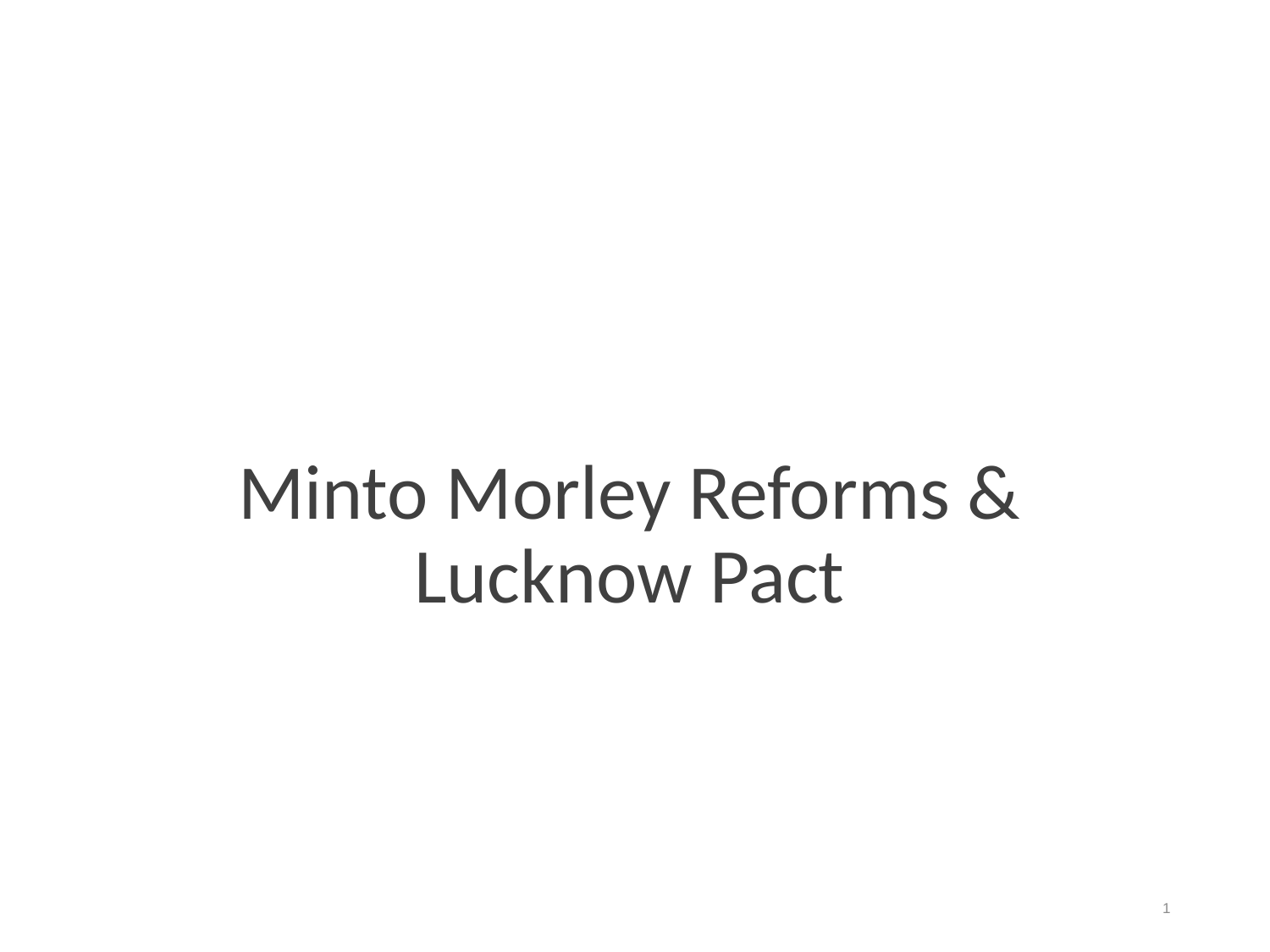

Minto Morley Reforms & Lucknow Pact
1